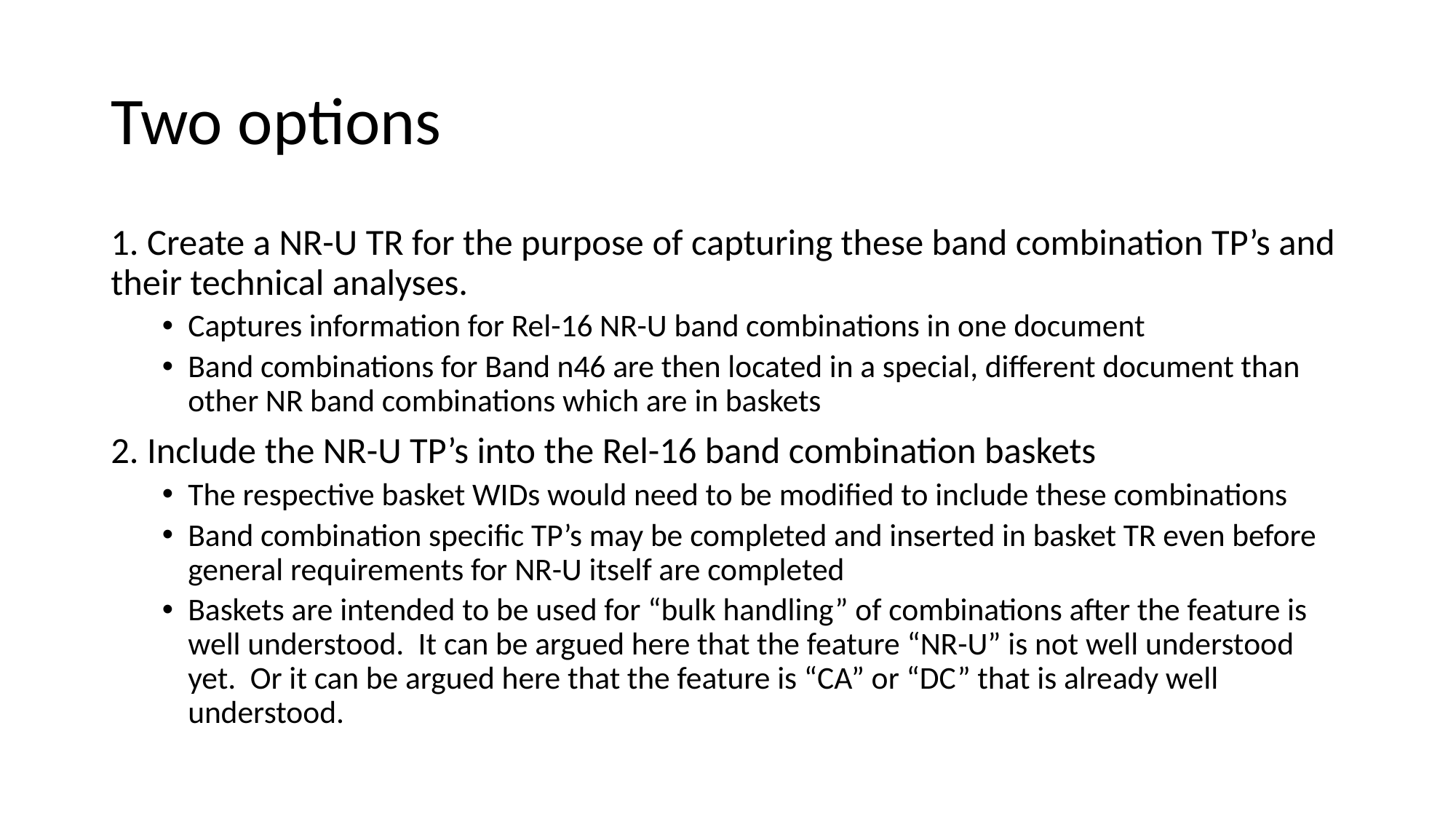

# Two options
1. Create a NR-U TR for the purpose of capturing these band combination TP’s and their technical analyses.
Captures information for Rel-16 NR-U band combinations in one document
Band combinations for Band n46 are then located in a special, different document than other NR band combinations which are in baskets
2. Include the NR-U TP’s into the Rel-16 band combination baskets
The respective basket WIDs would need to be modified to include these combinations
Band combination specific TP’s may be completed and inserted in basket TR even before general requirements for NR-U itself are completed
Baskets are intended to be used for “bulk handling” of combinations after the feature is well understood.  It can be argued here that the feature “NR-U” is not well understood yet.  Or it can be argued here that the feature is “CA” or “DC” that is already well understood.